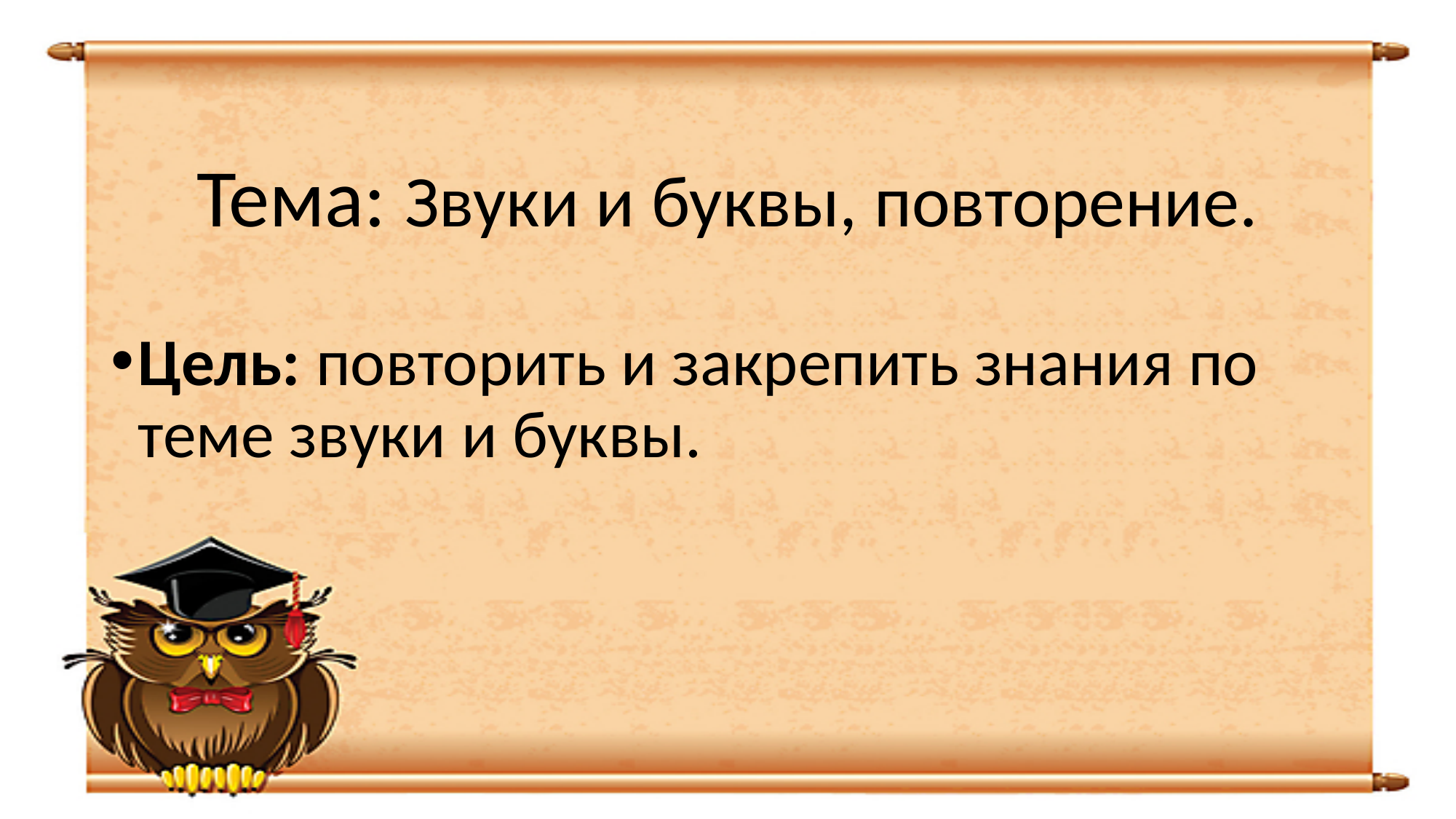

# Тема: Звуки и буквы, повторение.
Цель: повторить и закрепить знания по теме звуки и буквы.